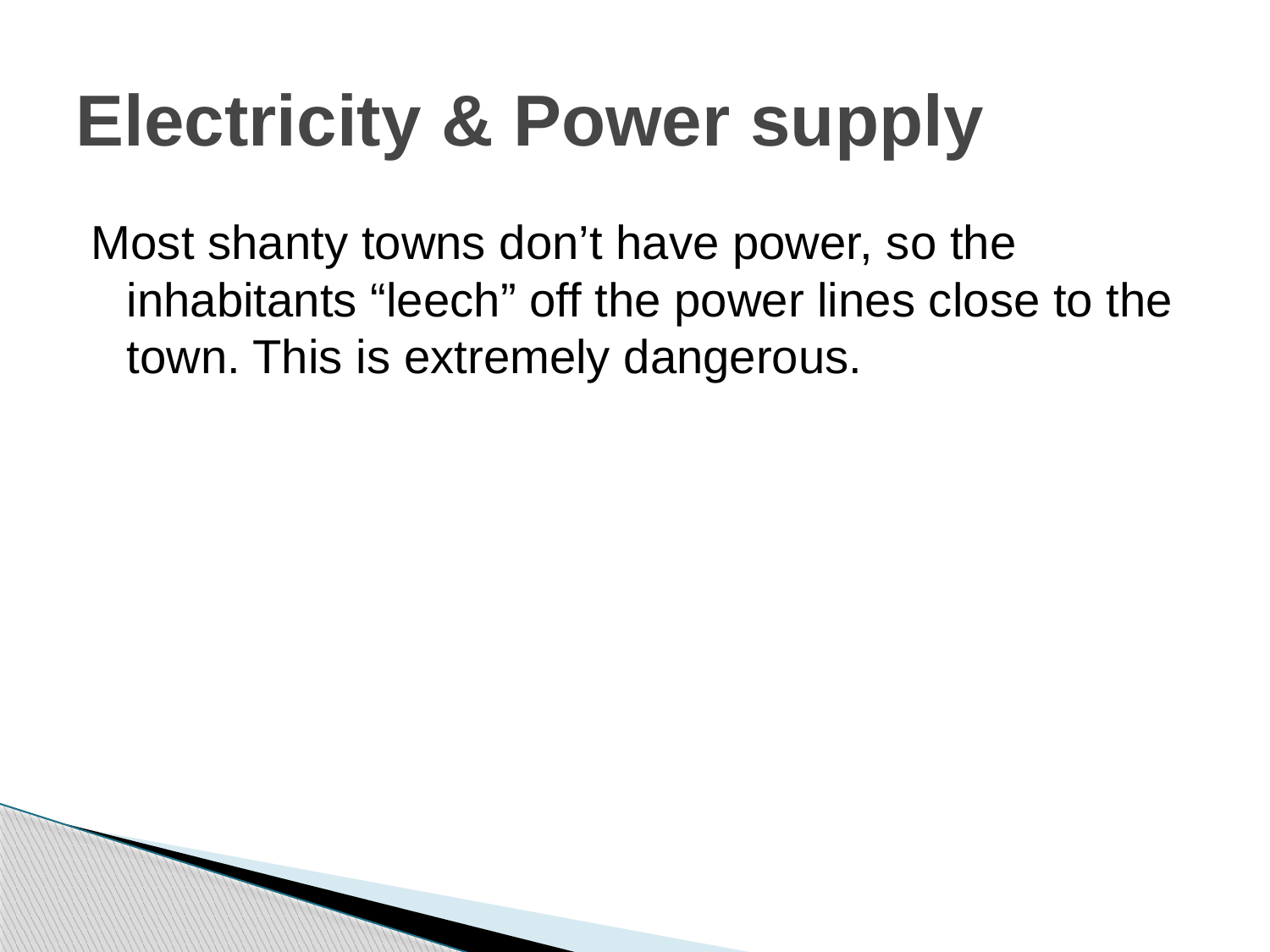

# Electricity & Power supply
Most shanty towns don’t have power, so the inhabitants “leech” off the power lines close to the town. This is extremely dangerous.